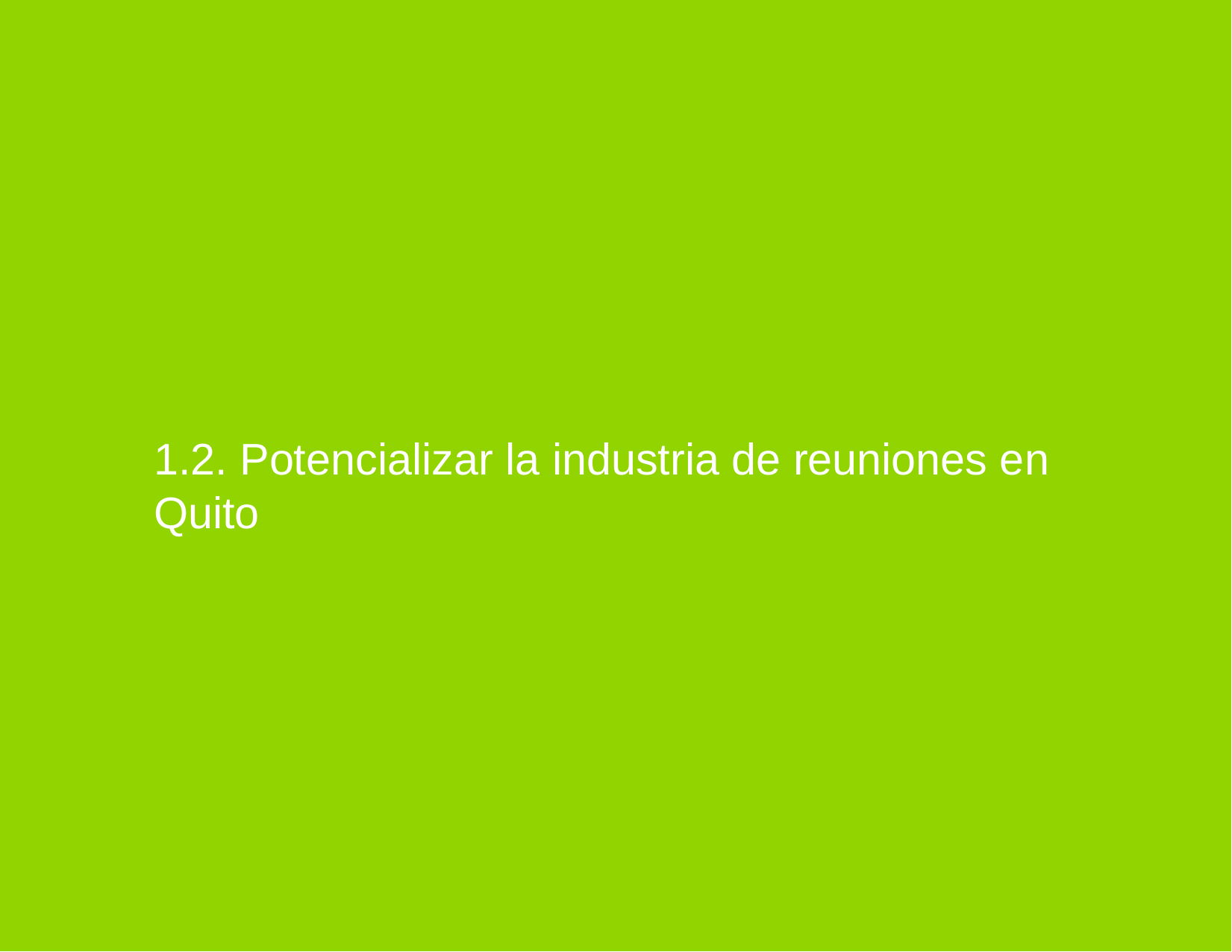

1.2. Potencializar la industria de reuniones en Quito